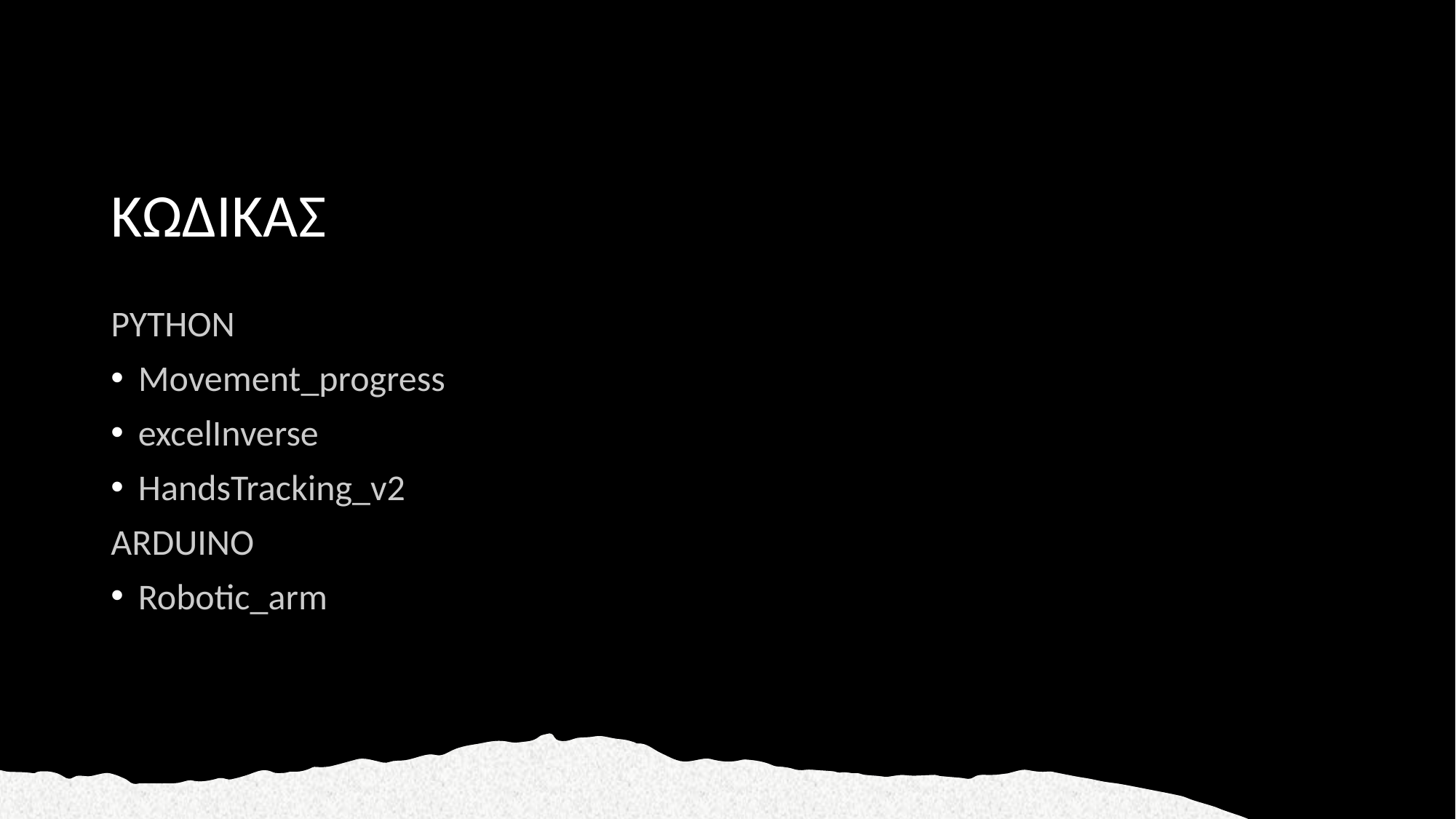

# ΚΩΔΙΚΑΣ
PYTHON
Movement_progress
excelInverse
HandsTracking_v2
ARDUINO
Robotic_arm